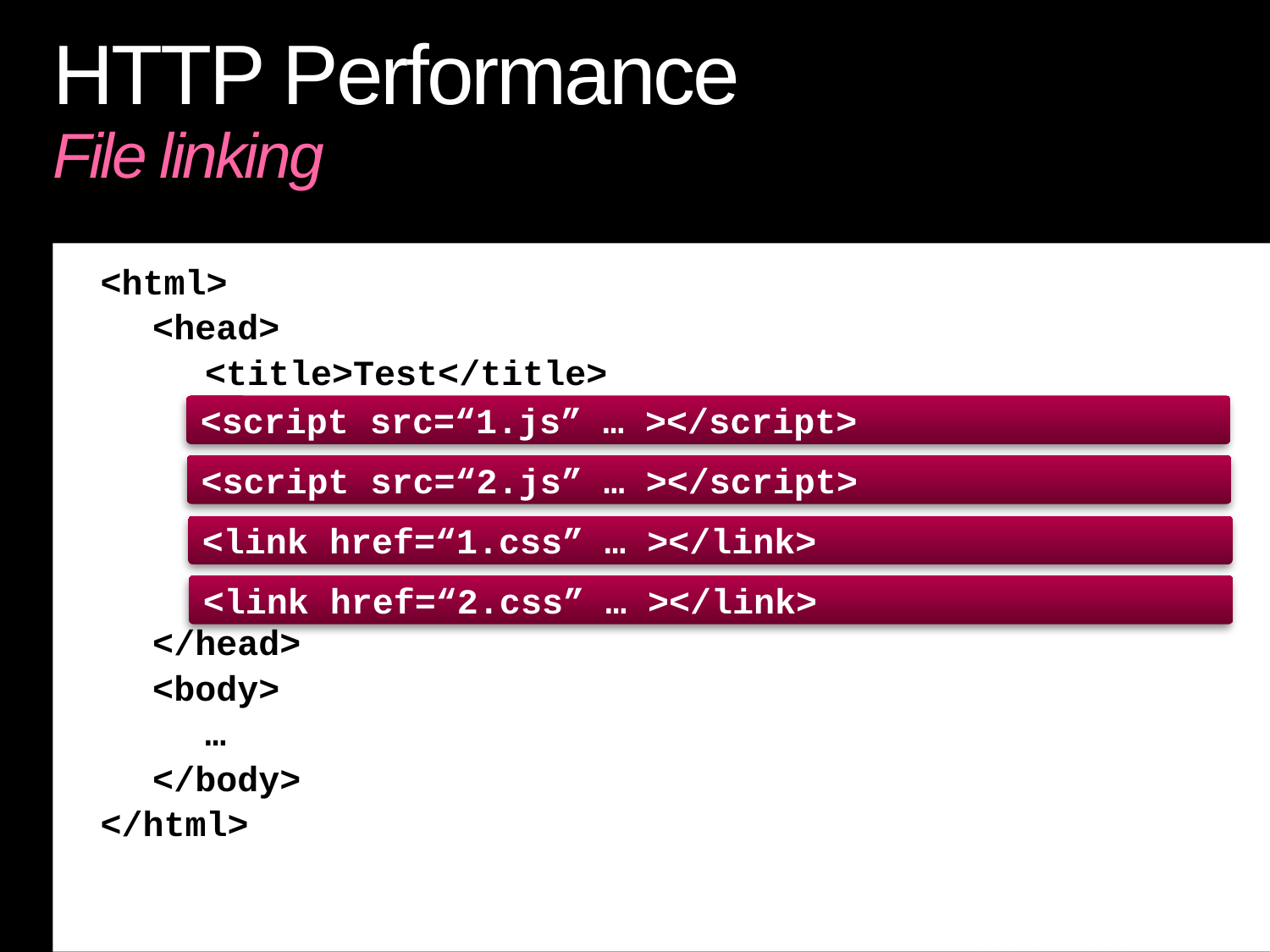

# HTTP Performance File linking
<html>
<head>
<title>Test</title>
<script src= type="text/javascript"></script>

</head>
<body>
…
</body>
</html>
<script src=“1.js” … ></script>
<script src=“2.js” … ></script>
<link href=“1.css” … ></link>
<link href=“2.css” … ></link>